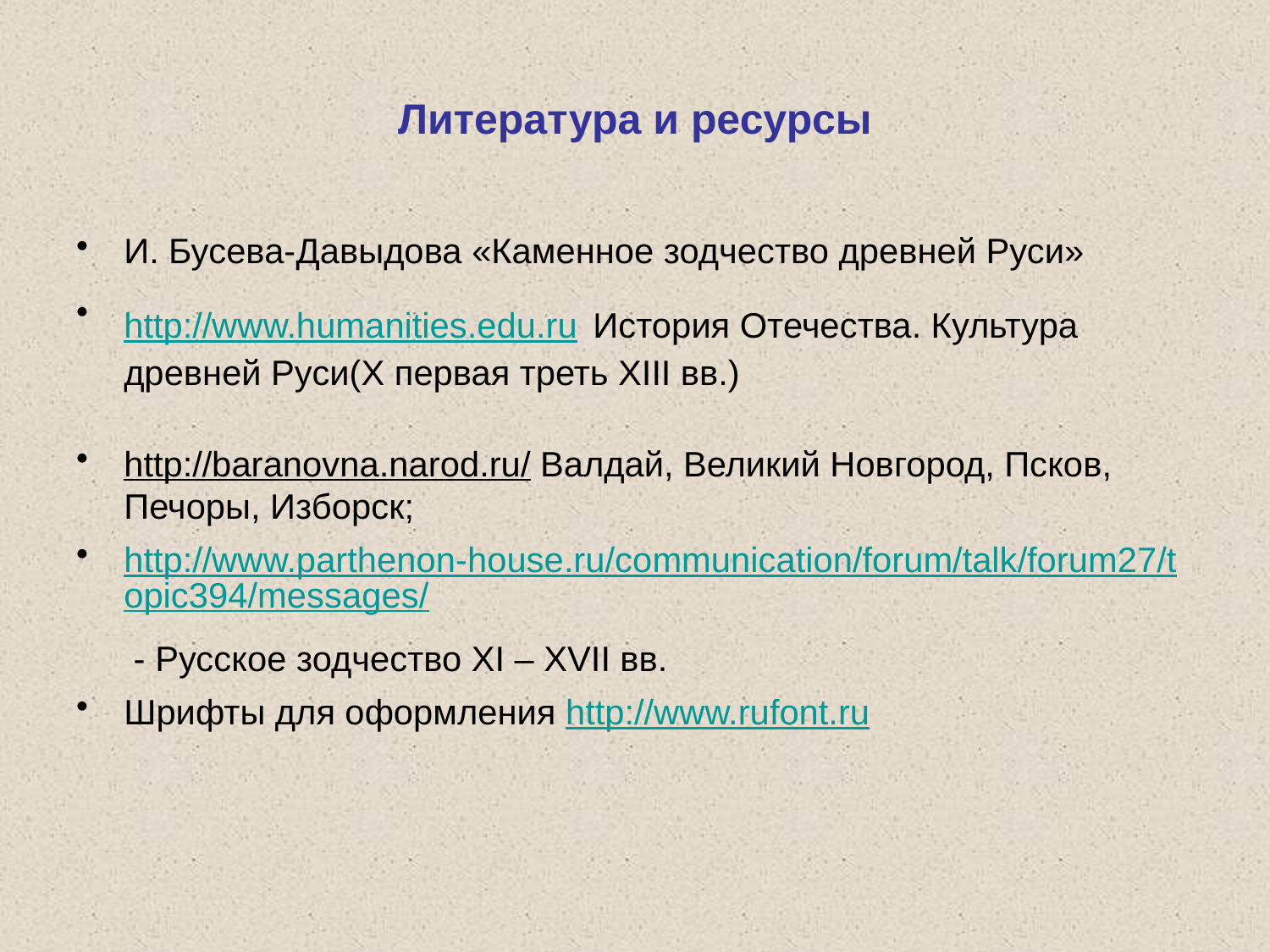

# Литература и ресурсы
И. Бусева-Давыдова «Каменное зодчество древней Руси»
http://www.humanities.edu.ru История Отечества. Культура древней Руси(X первая треть XIII вв.)
http://baranovna.narod.ru/ Валдай, Великий Новгород, Псков, Печоры, Изборск;
http://www.parthenon-house.ru/communication/forum/talk/forum27/topic394/messages/ - Русское зодчество ХI – ХVII вв.
Шрифты для оформления http://www.rufont.ru